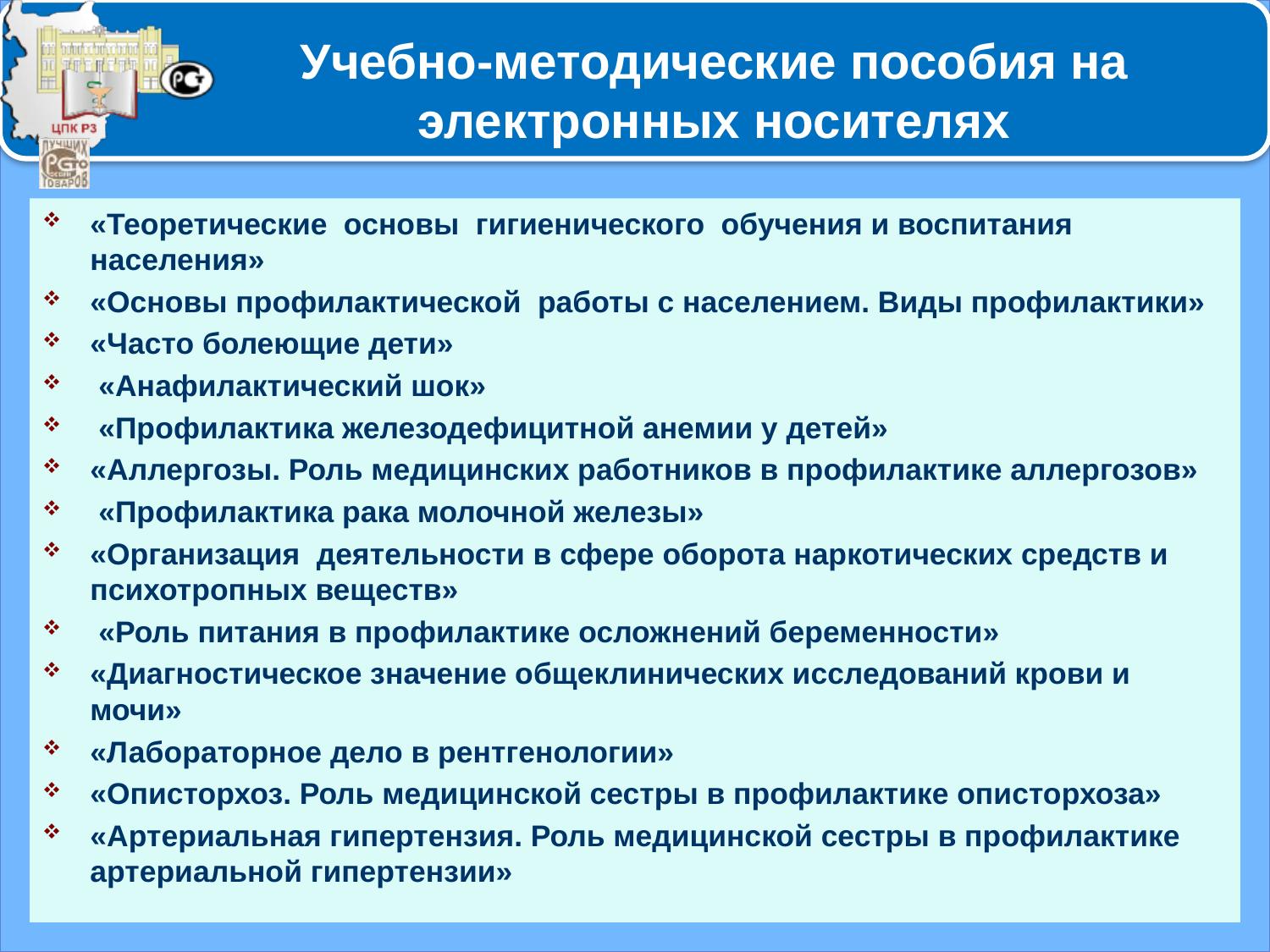

# Учебно-методические пособия на электронных носителях
«Теоретические  основы  гигиенического  обучения и воспитания населения»
«Основы профилактической  работы с населением. Виды профилактики»
«Часто болеющие дети»
 «Анафилактический шок»
 «Профилактика железодефицитной анемии у детей»
«Аллергозы. Роль медицинских работников в профилактике аллергозов»
 «Профилактика рака молочной железы»
«Организация  деятельности в сфере оборота наркотических средств и психотропных веществ»
 «Роль питания в профилактике осложнений беременности»
«Диагностическое значение общеклинических исследований крови и мочи»
«Лабораторное дело в рентгенологии»
«Описторхоз. Роль медицинской сестры в профилактике описторхоза»
«Артериальная гипертензия. Роль медицинской сестры в профилактике артериальной гипертензии»